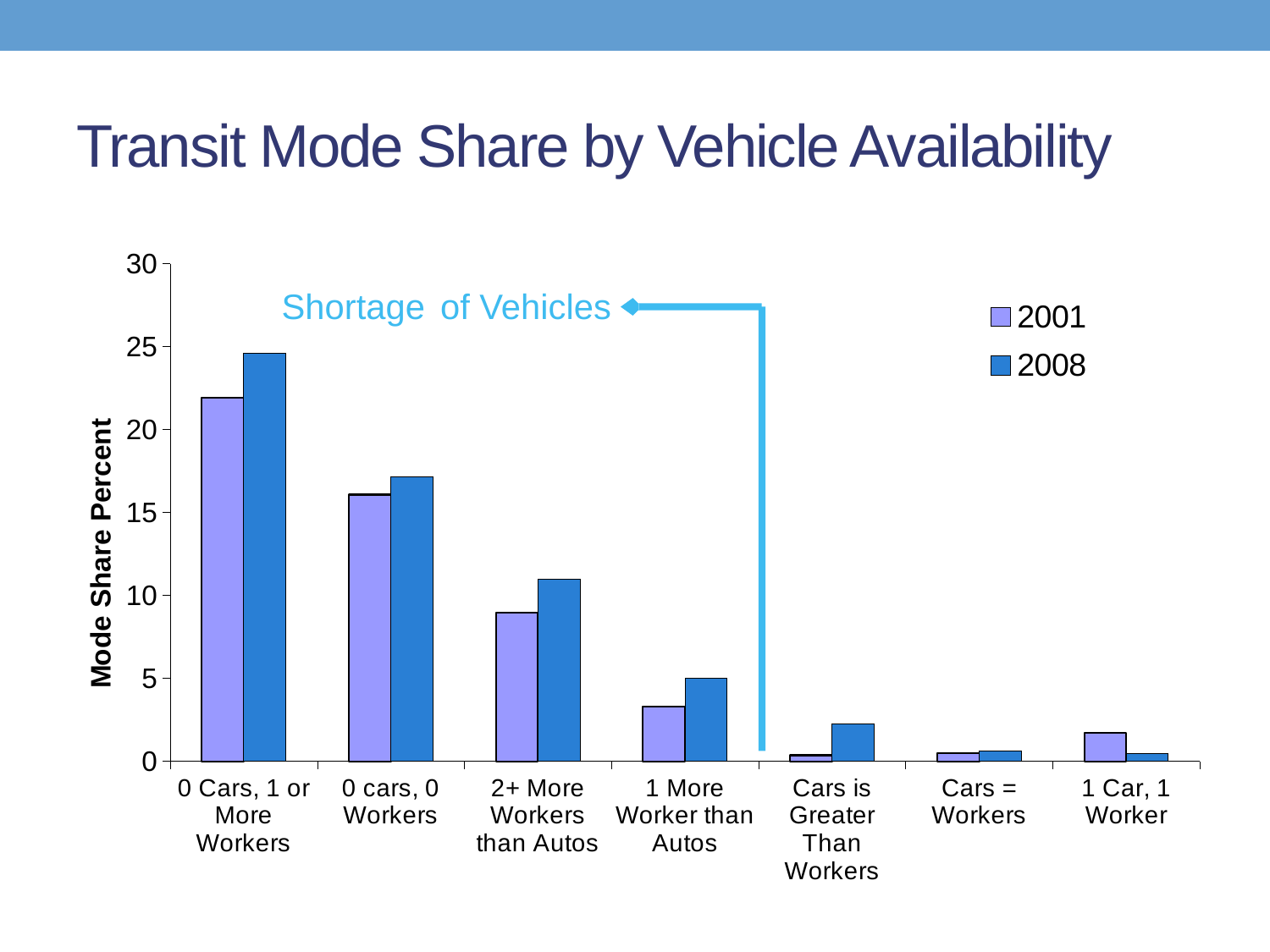

# Transit Mode Share by Vehicle Availability

### Chart

| Category |  |  |
|---|---|---|
| 0 Cars, 1 or More Workers | 21.939999999999987 | 24.615823762793145 |
| 0 cars, 0 Workers | 16.079999999999988 | 17.161693763454707 |
| 2+ More Workers than Autos | 8.97 | 10.955578697640368 |
| 1 More Worker than Autos | 3.2800000000000002 | 5.015025036404005 |
| Cars is Greater Than Workers | 0.3700000000000004 | 2.2814077277184492 |
| Cars = Workers | 0.4900000000000003 | 0.6075423461613089 |
| 1 Car, 1 Worker | 1.72 | 0.4670414428866378 |
Shortage of Vehicles